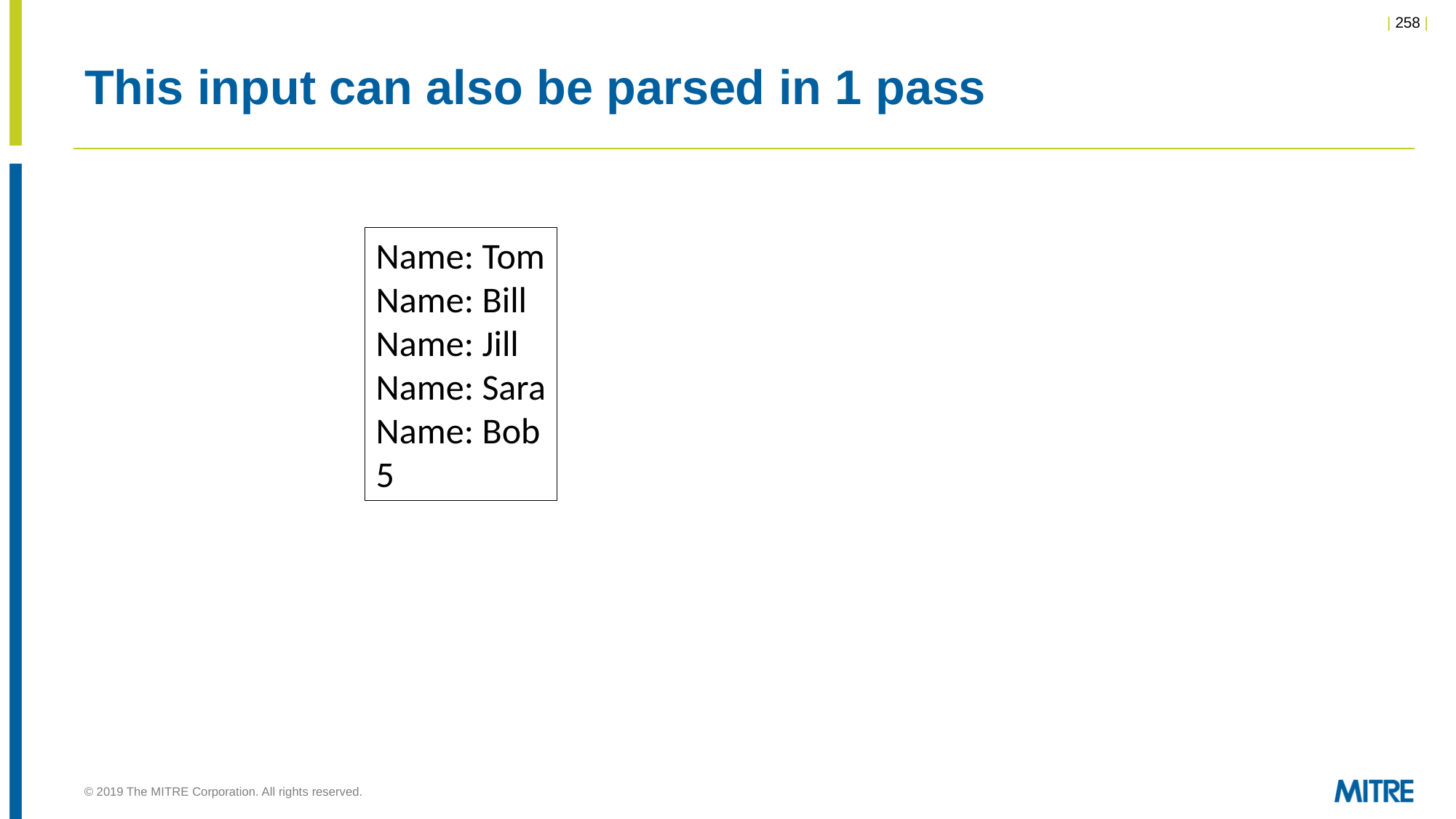

# This input can also be parsed in 1 pass
Name: Tom
Name: Bill
Name: Jill
Name: Sara
Name: Bob
5
© 2019 The MITRE Corporation. All rights reserved.